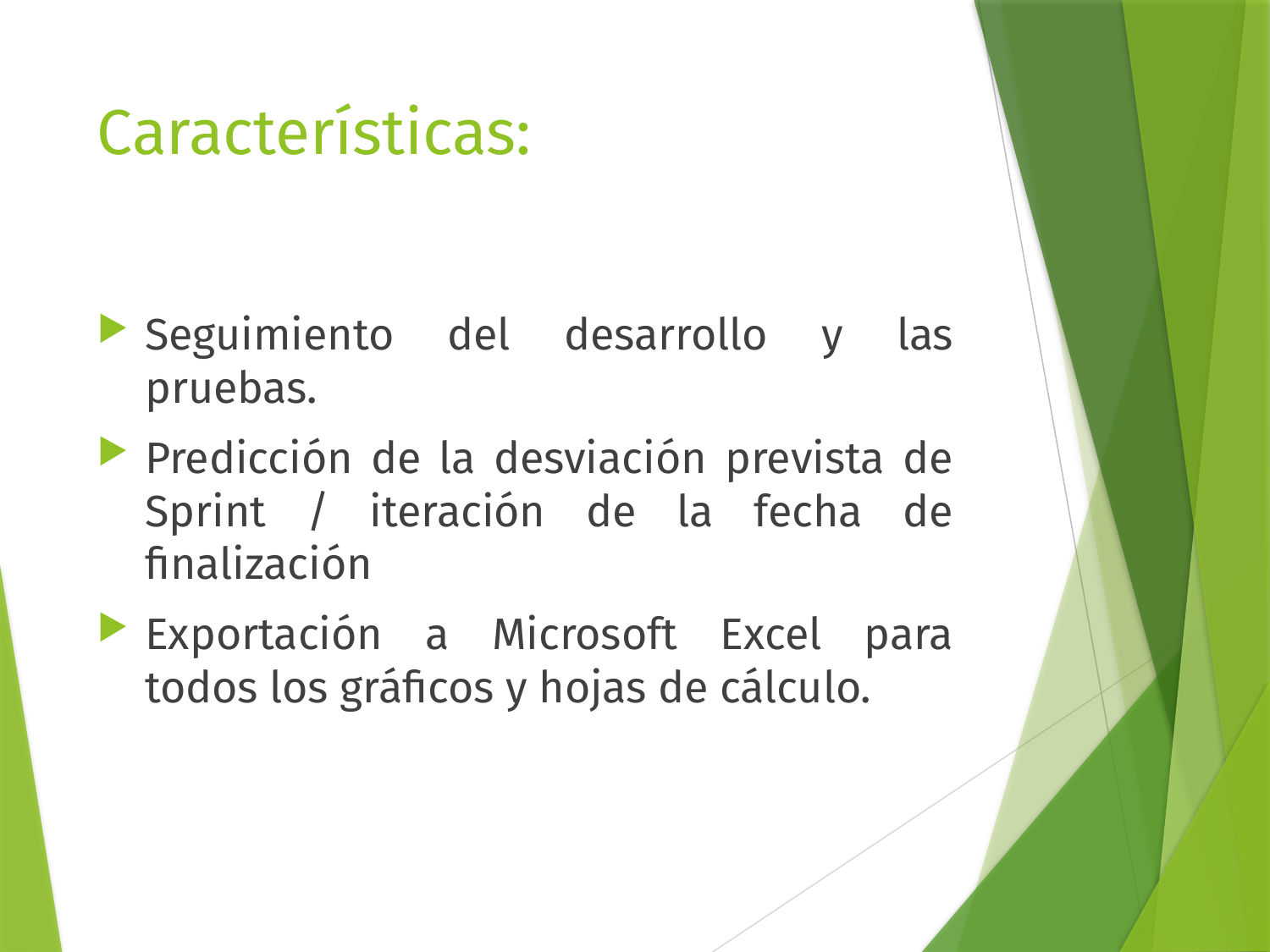

# Características:
Seguimiento del desarrollo y las pruebas.
Predicción de la desviación prevista de Sprint / iteración de la fecha de finalización
Exportación a Microsoft Excel para todos los gráficos y hojas de cálculo.